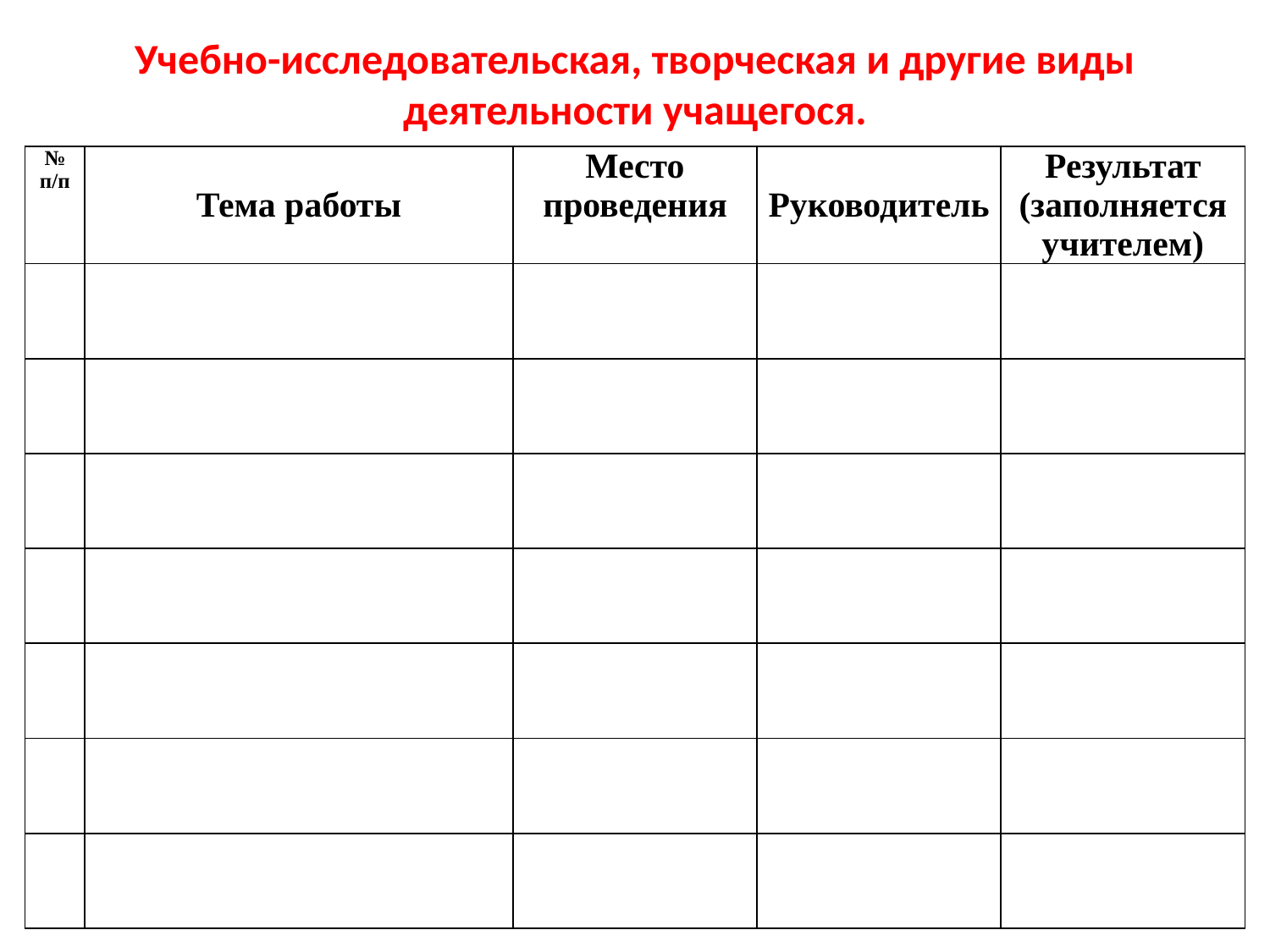

# Учебно-исследовательская, творческая и другие виды деятельности учащегося.
| № п/п | Тема работы | Место проведения | Руководитель | Результат (заполняется учителем) |
| --- | --- | --- | --- | --- |
|  |  |  |  |  |
|  |  |  |  |  |
|  |  |  |  |  |
|  |  |  |  |  |
|  |  |  |  |  |
|  |  |  |  |  |
|  |  |  |  |  |